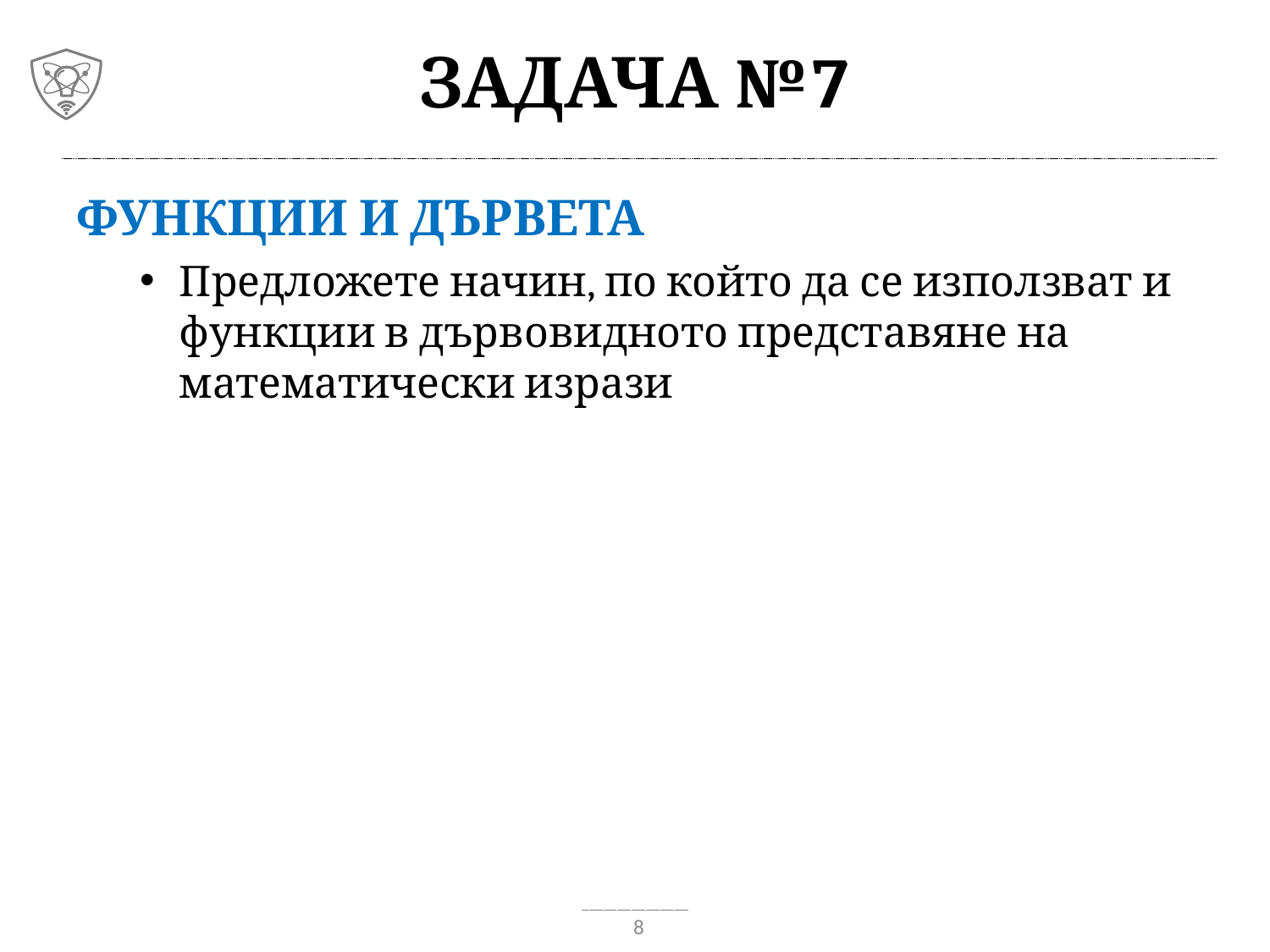

# Задача №7
Функции и дървета
Предложете начин, по който да се използват и функции в дървовидното представяне на математически изрази

8